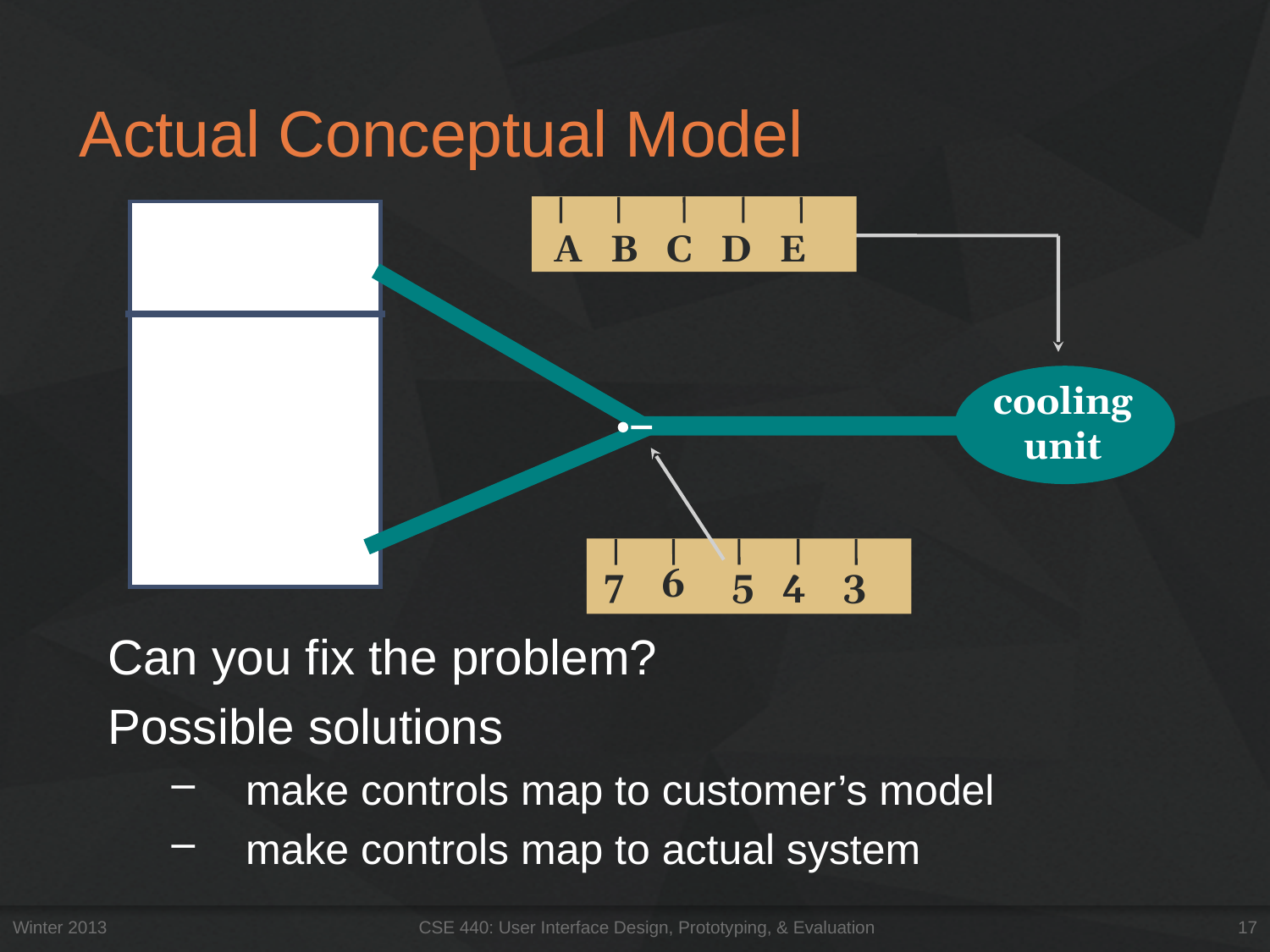

# Actual Conceptual Model

A   B   C   D   E

cooling
unit

7    6     5   4    3
Can you fix the problem?
Possible solutions
make controls map to customer’s model
make controls map to actual system
Winter 2013
CSE 440: User Interface Design, Prototyping, & Evaluation
17